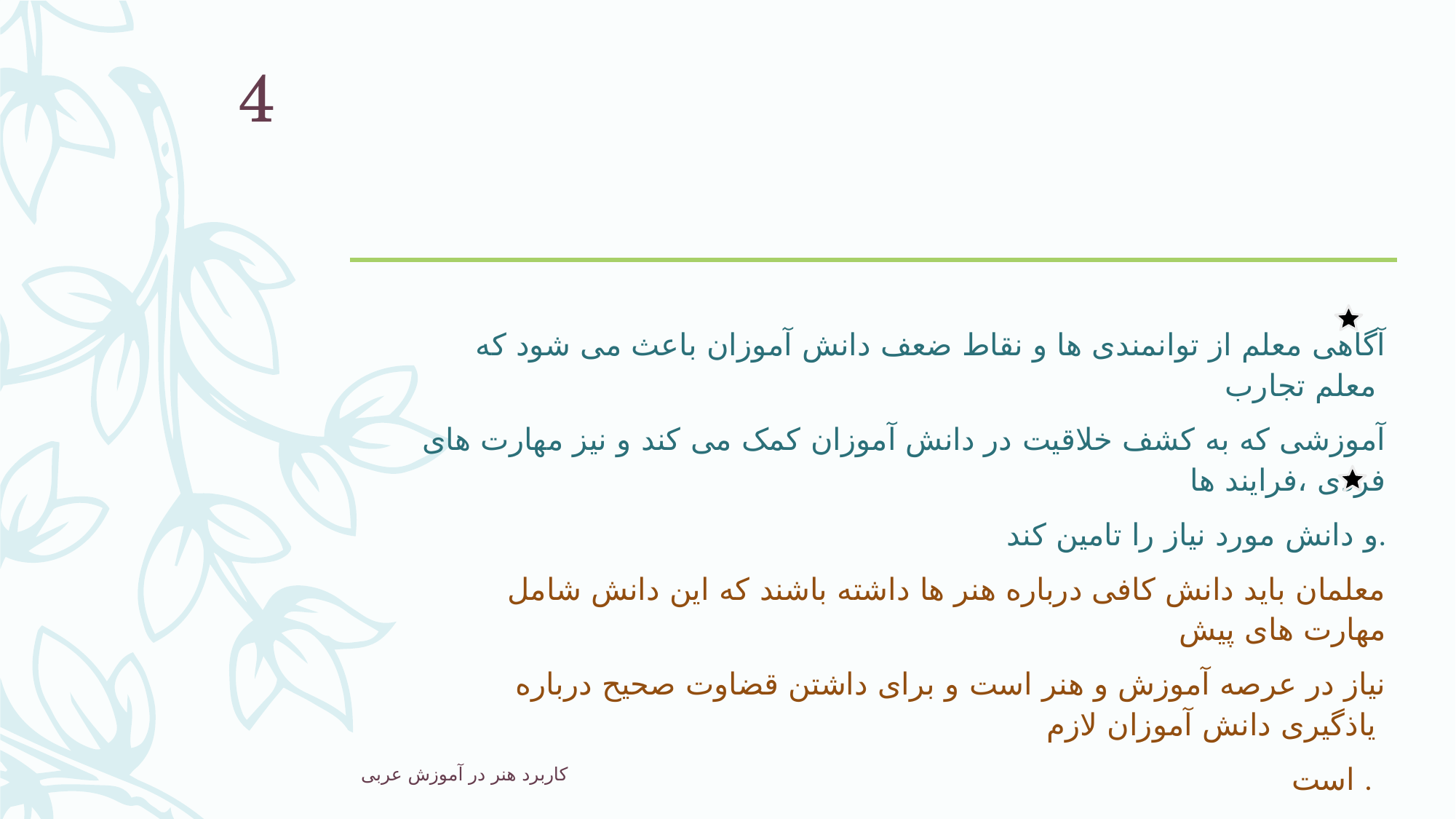

4

        آگاهی معلم از توانمندی ها و نقاط ضعف دانش آموزان باعث می شود که معلم تجارب
      آموزشی که به کشف خلاقیت در دانش آموزان کمک می کند و نیز مهارت های فردی ،فرایند ها
       و دانش مورد نیاز را تامین کند.
       معلمان باید دانش کافی درباره هنر ها داشته باشند که این دانش شامل مهارت های پیش
      نیاز در عرصه آموزش و هنر است و برای داشتن قضاوت صحیح درباره یاذگیری دانش آموزان لازم
       است .

کاربرد هنر در آموزش عربی